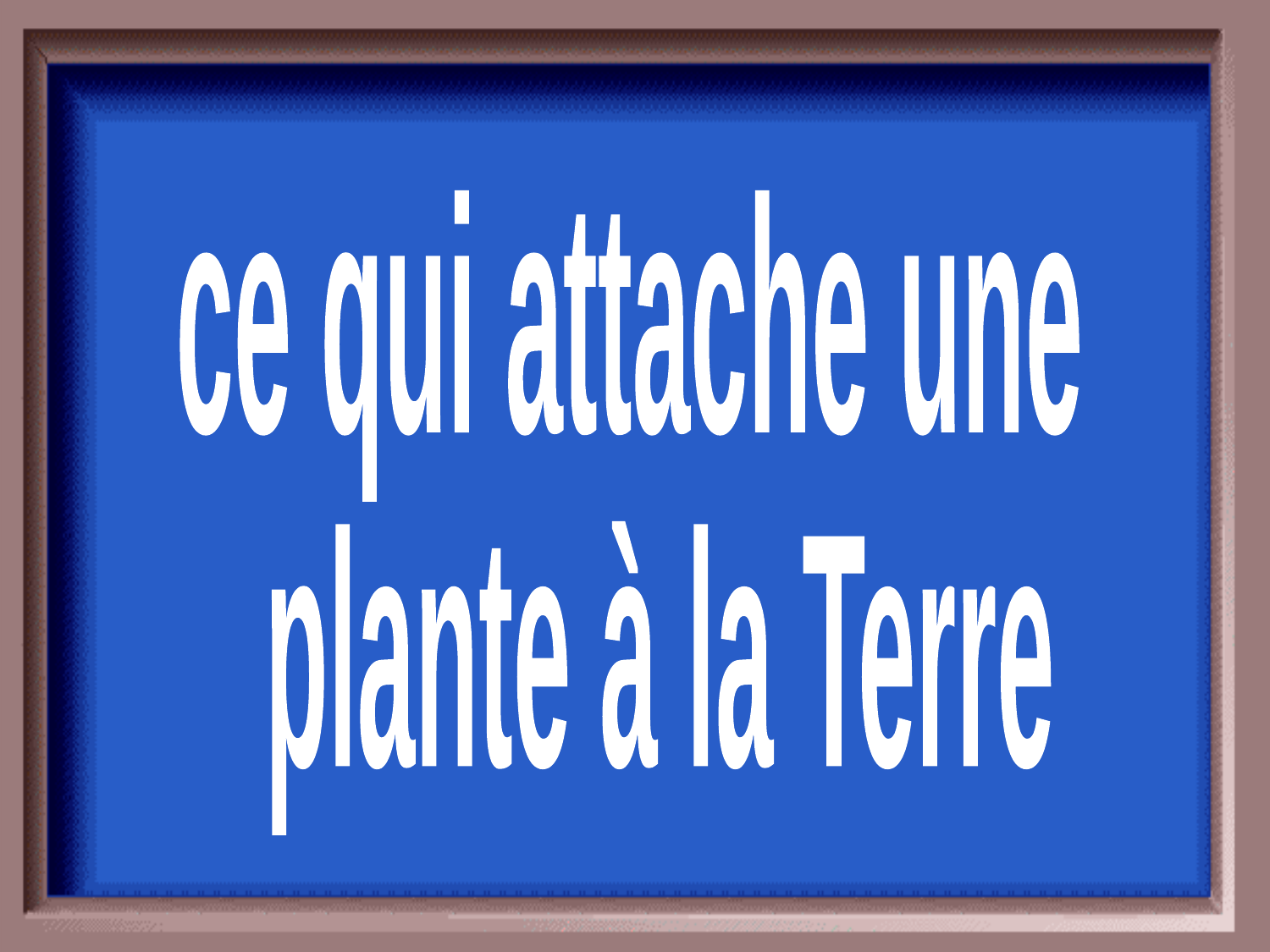

ce qui attache une
 plante à la Terre